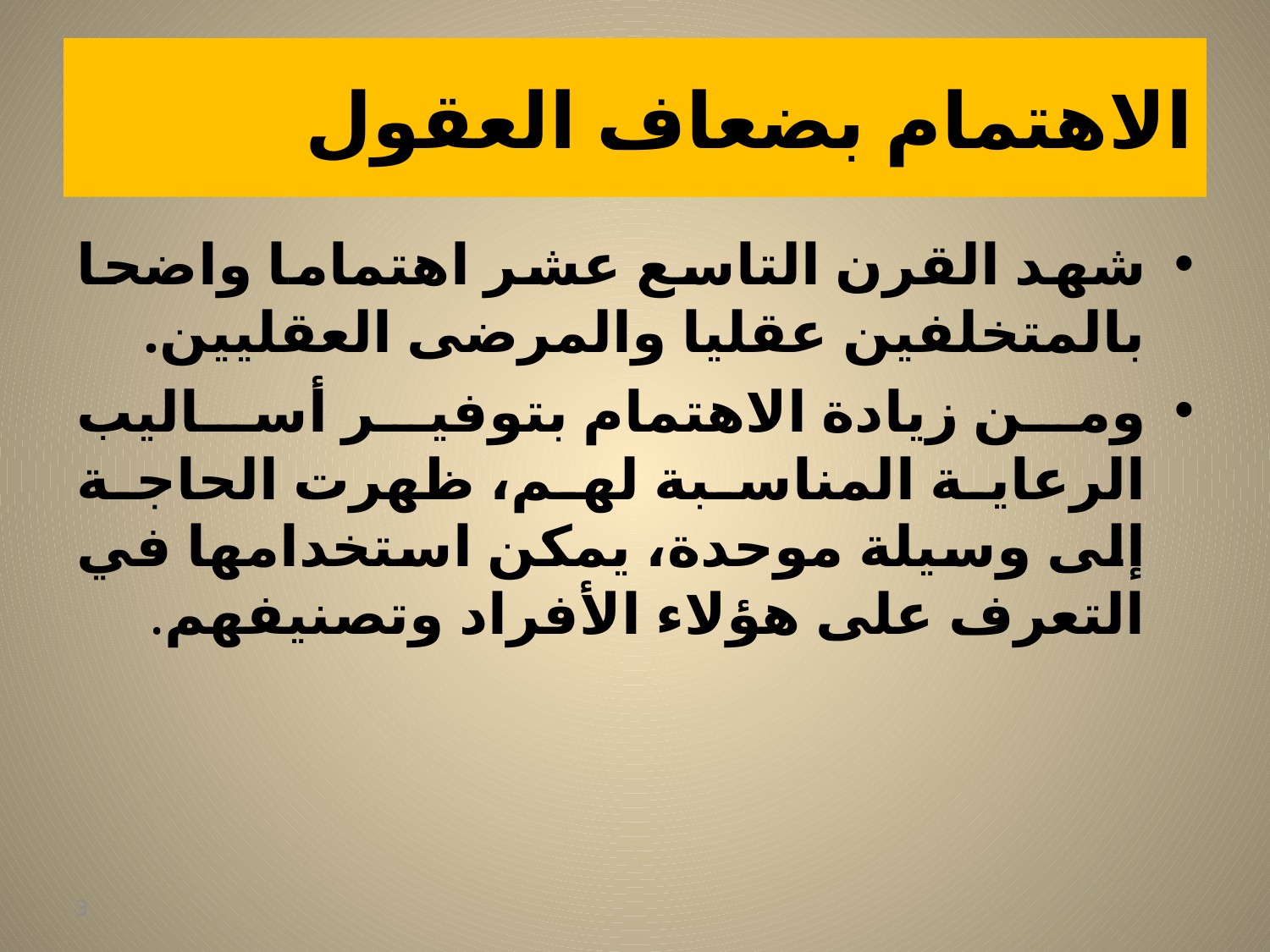

# الاهتمام بضعاف العقول
شهد القرن التاسع عشر اهتماما واضحا بالمتخلفين عقليا والمرضى العقليين.
ومن زيادة الاهتمام بتوفير أساليب الرعاية المناسبة لهم، ظهرت الحاجة إلى وسيلة موحدة، يمكن استخدامها في التعرف على هؤلاء الأفراد وتصنيفهم.
3